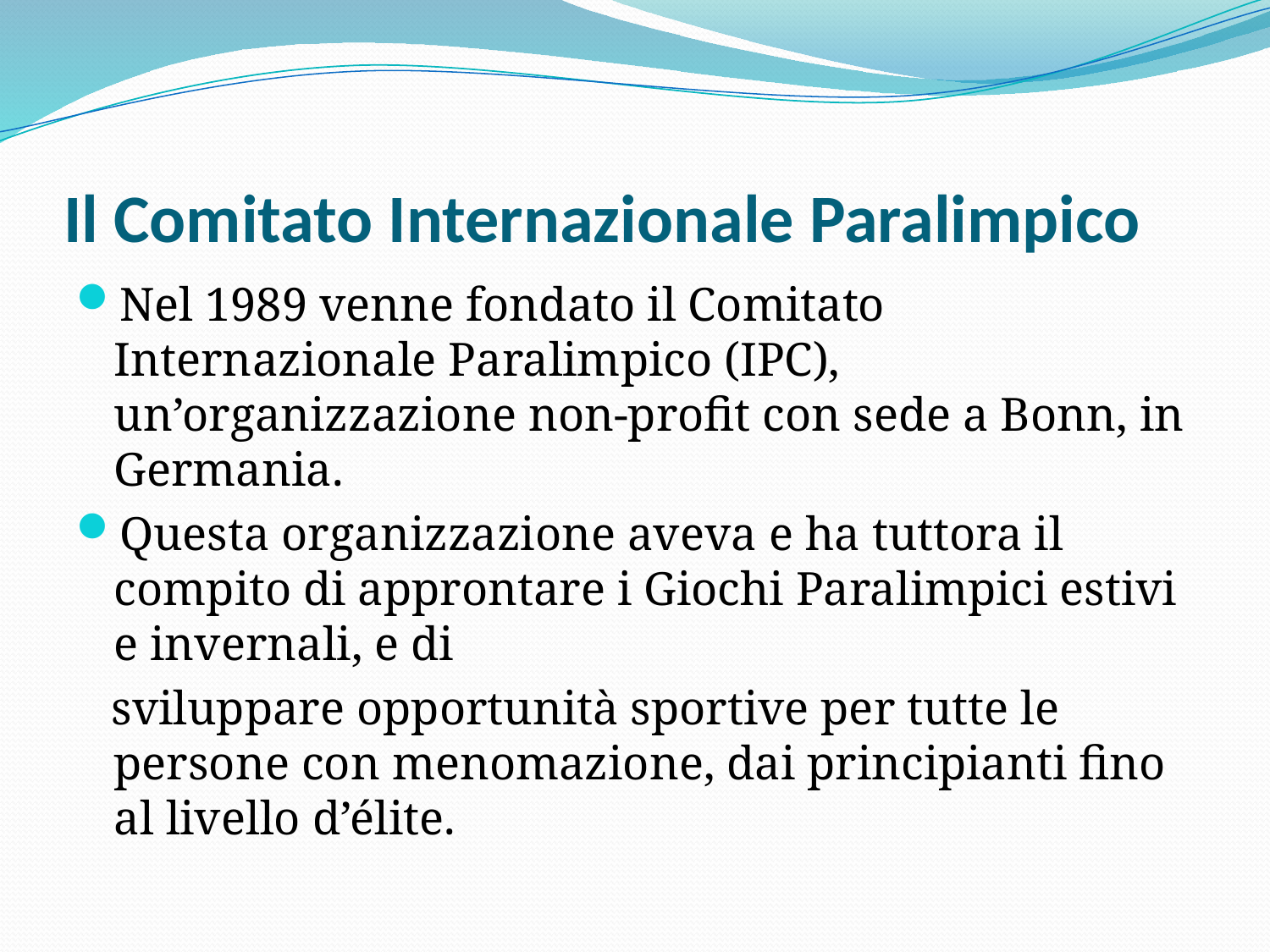

# Il Comitato Internazionale Paralimpico
Nel 1989 venne fondato il Comitato Internazionale Paralimpico (IPC),  un’organizzazione non-profit con sede a Bonn, in Germania.
Questa organizzazione aveva e ha tuttora il compito di approntare i Giochi Paralimpici estivi e invernali, e di
   sviluppare opportunità sportive per tutte le persone con menomazione, dai principianti fino al livello d’élite.